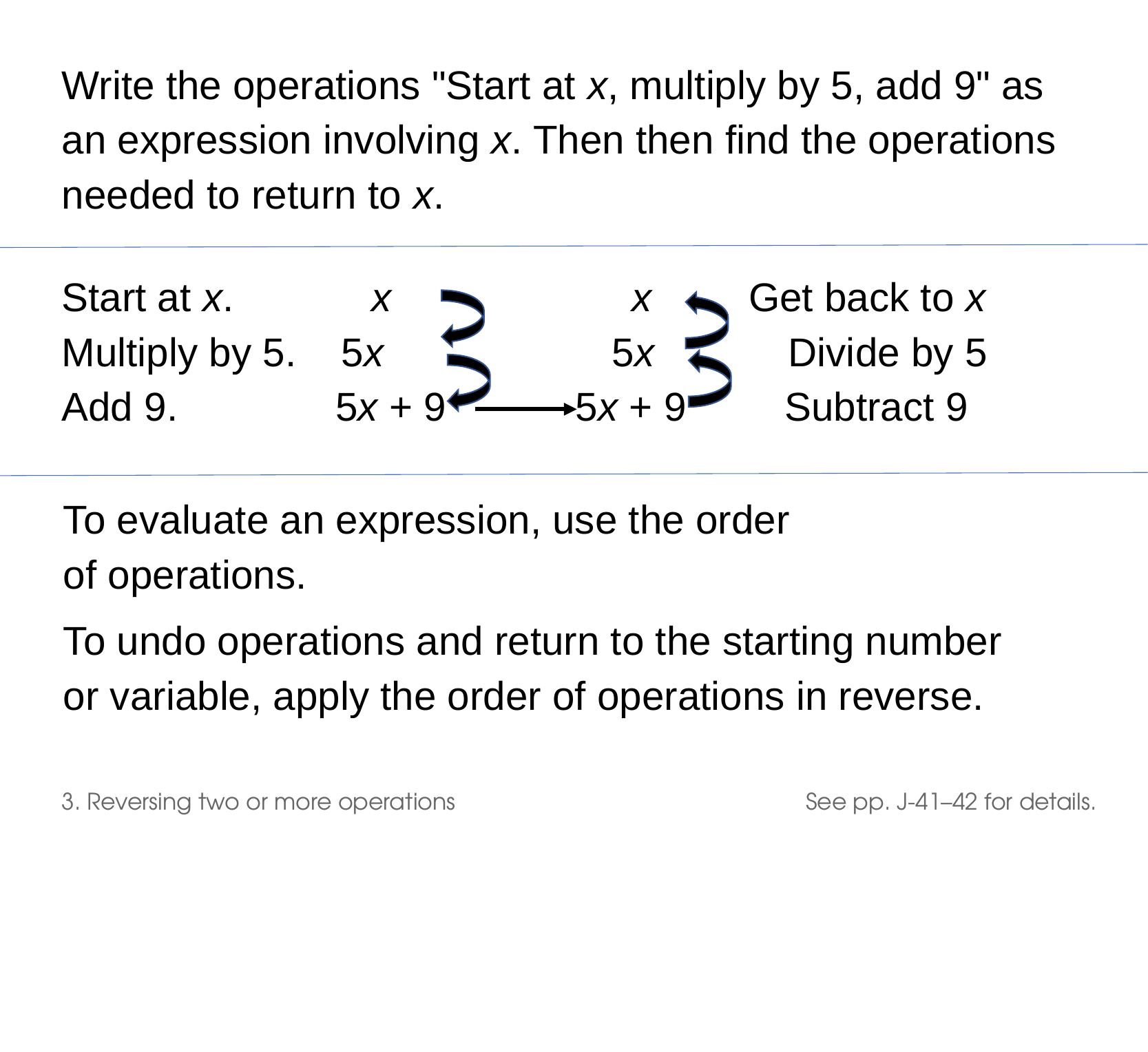

Write the operations "Start at x, multiply by 5, add 9" as an expression involving x. Then then find the operations needed to return to x.
Start at x. 		x	              x	      Get back to x
Multiply by 5.    5x 		   5x            Divide by 5
Add 9.	      5x + 9	         5x + 9	Subtract 9

To evaluate an expression, use the order
of operations.
To undo operations and return to the starting number or variable, apply the order of operations in reverse.
3. Reversing two or more operations
See pp. J-41–42 for details.